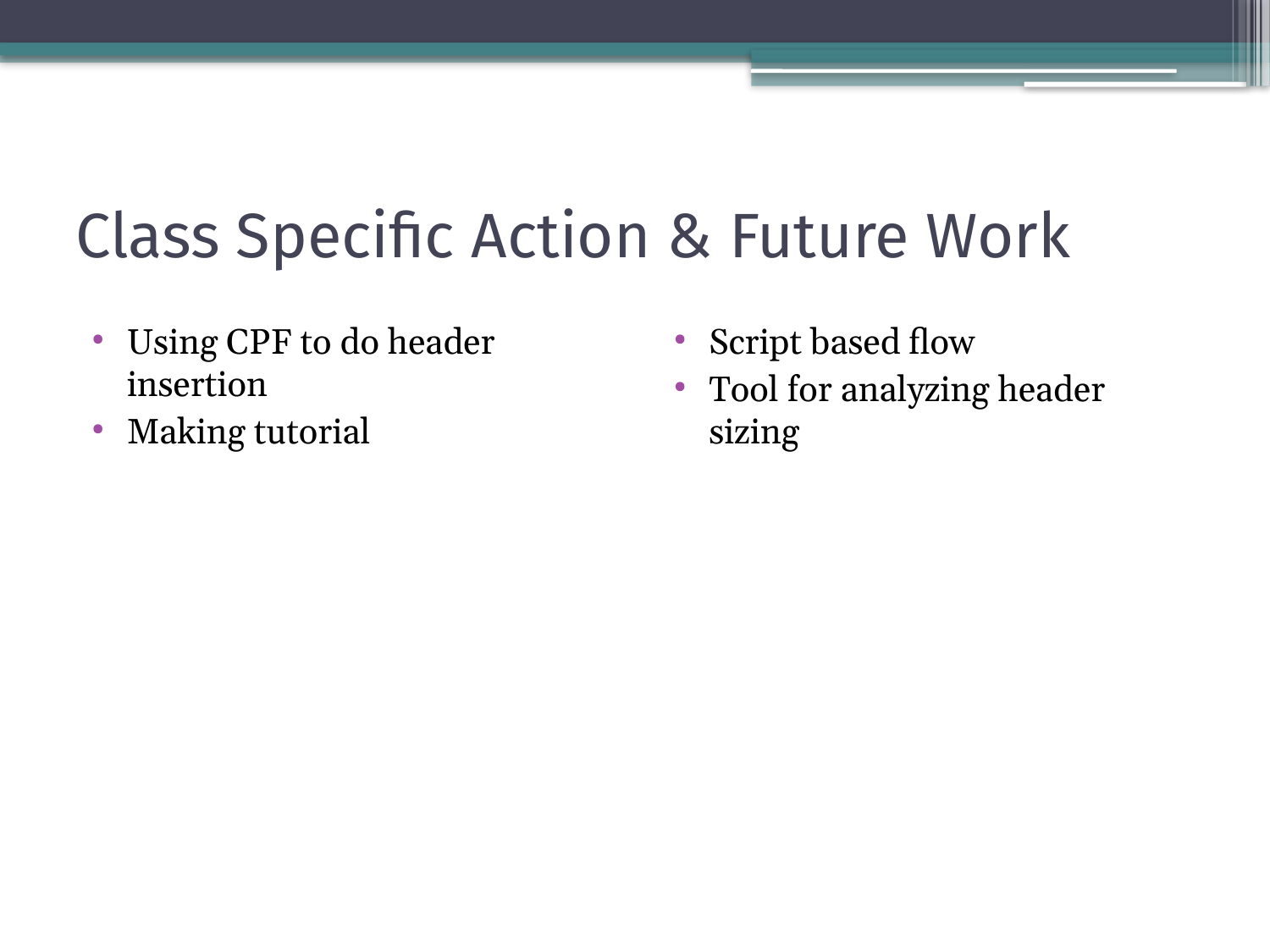

# Class Specific Action & Future Work
Using CPF to do header insertion
Making tutorial
Script based flow
Tool for analyzing header sizing